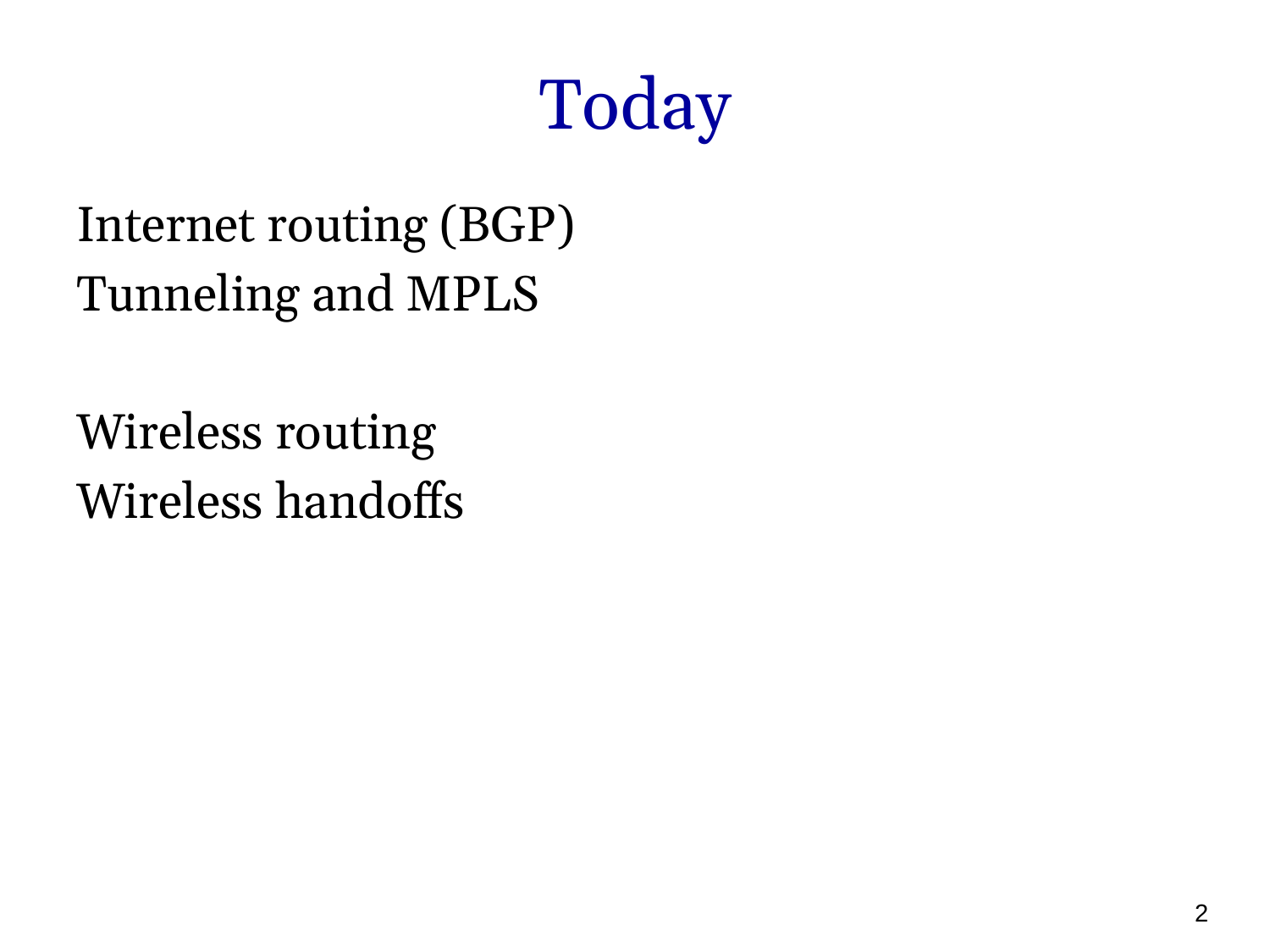

# Today
Internet routing (BGP)
Tunneling and MPLS

Wireless routing
Wireless handoffs
2